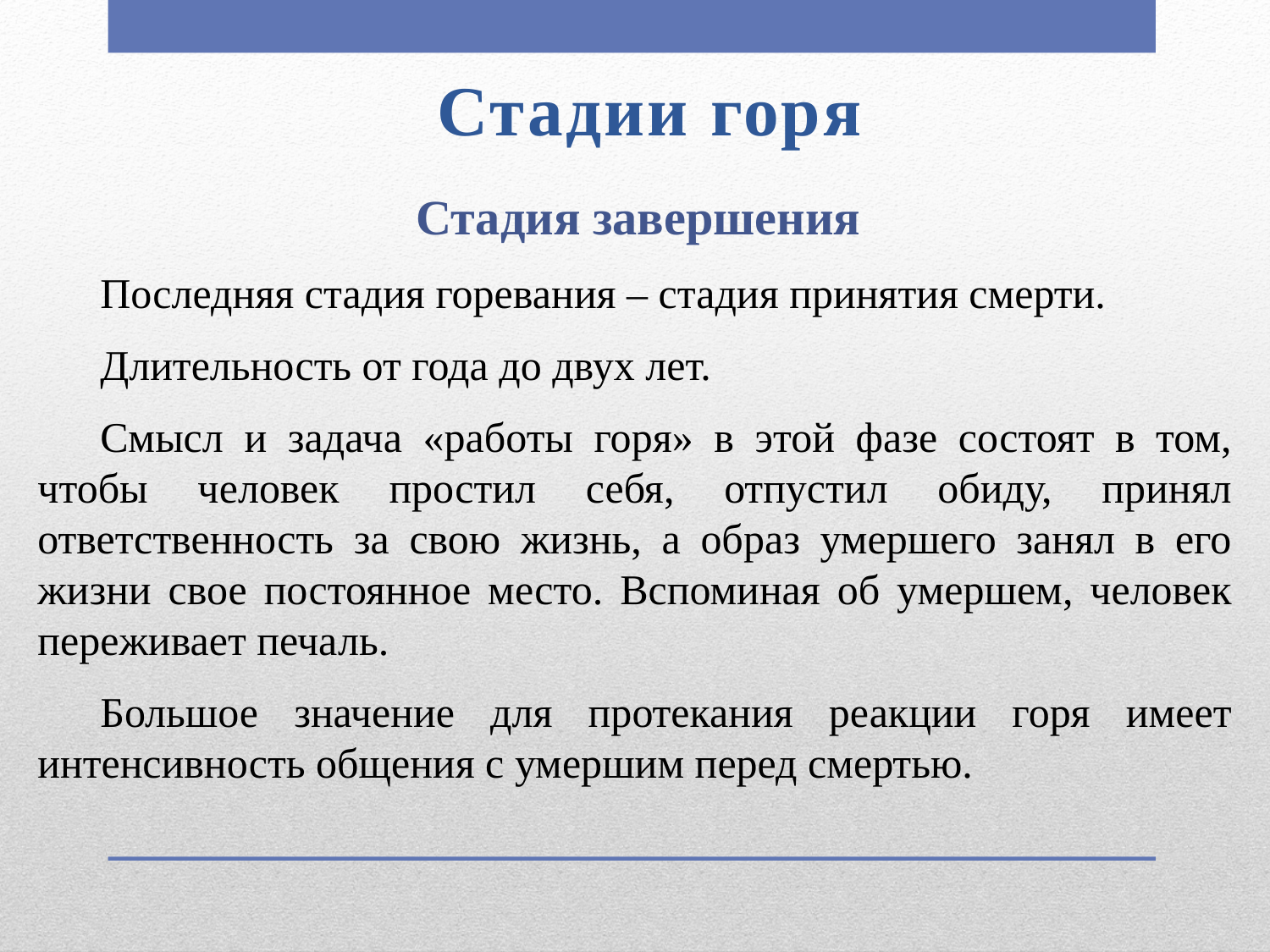

Стадии горя
Стадия завершения
Последняя стадия горевания – стадия принятия смерти.
Длительность от года до двух лет.
Смысл и задача «работы горя» в этой фазе состоят в том, чтобы человек простил себя, отпустил обиду, принял ответственность за свою жизнь, а образ умершего занял в его жизни свое постоянное место. Вспоминая об умершем, человек переживает печаль.
Большое значение для протекания реакции горя имеет интенсивность общения с умершим перед смертью.